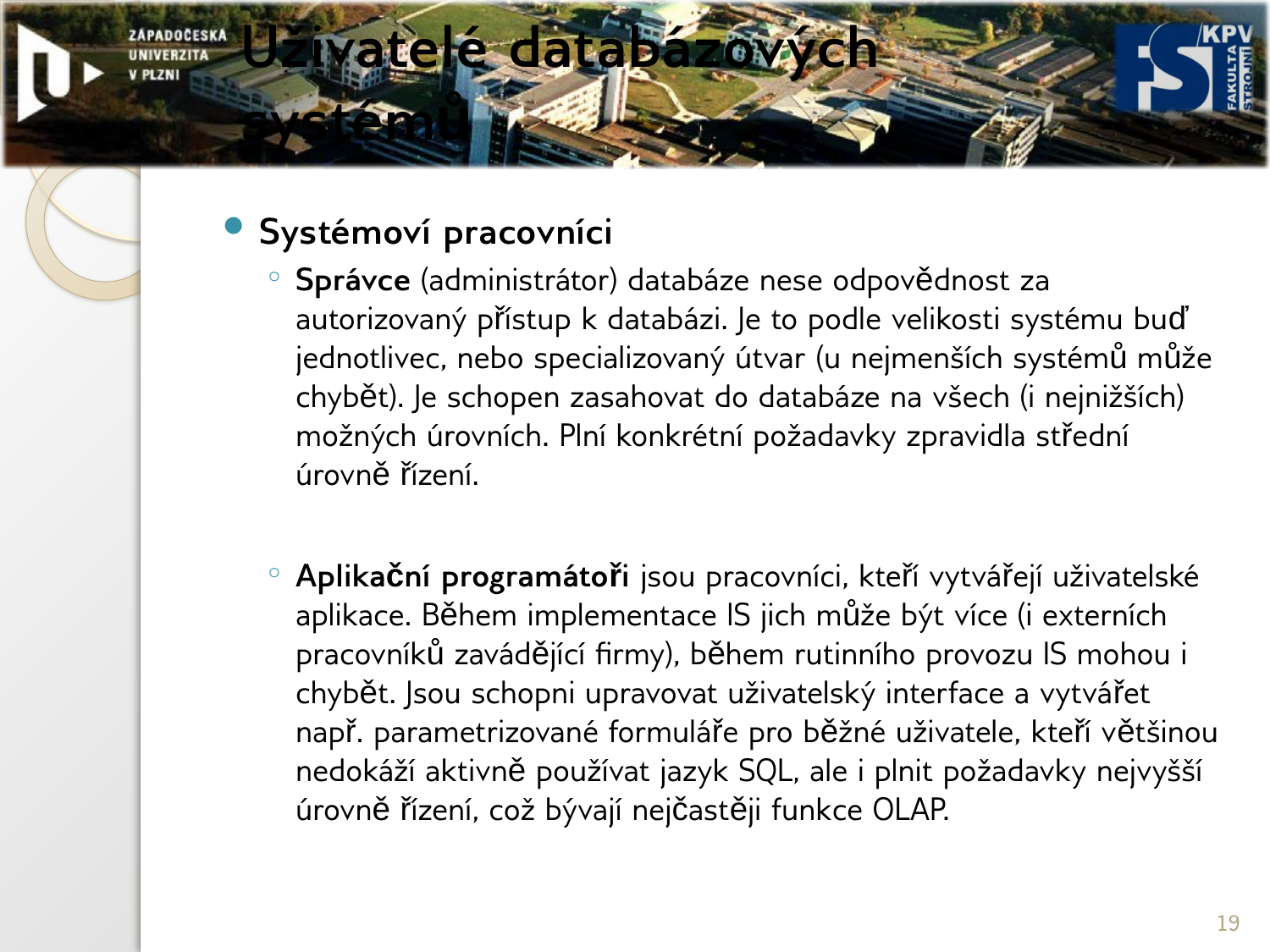

# Uživatelé databázových systémů
Systémoví pracovníci
Správce (administrátor) databáze nese odpovědnost za autorizovaný přístup k databázi. Je to podle velikosti systému buď jednotlivec, nebo specializovaný útvar (u nejmenších systémů může chybět). Je schopen zasahovat do databáze na všech (i nejnižších) možných úrovních. Plní konkrétní požadavky zpravidla střední úrovně řízení.

Aplikační programátoři jsou pracovníci, kteří vytvářejí uživatelské aplikace. Během implementace IS jich může být více (i externích pracovníků zavádějící firmy), během rutinního provozu IS mohou i chybět. Jsou schopni upravovat uživatelský interface a vytvářet např. parametrizované formuláře pro běžné uživatele, kteří většinou nedokáží aktivně používat jazyk SQL, ale i plnit požadavky nejvyšší úrovně řízení, což bývají nejčastěji funkce OLAP.

19